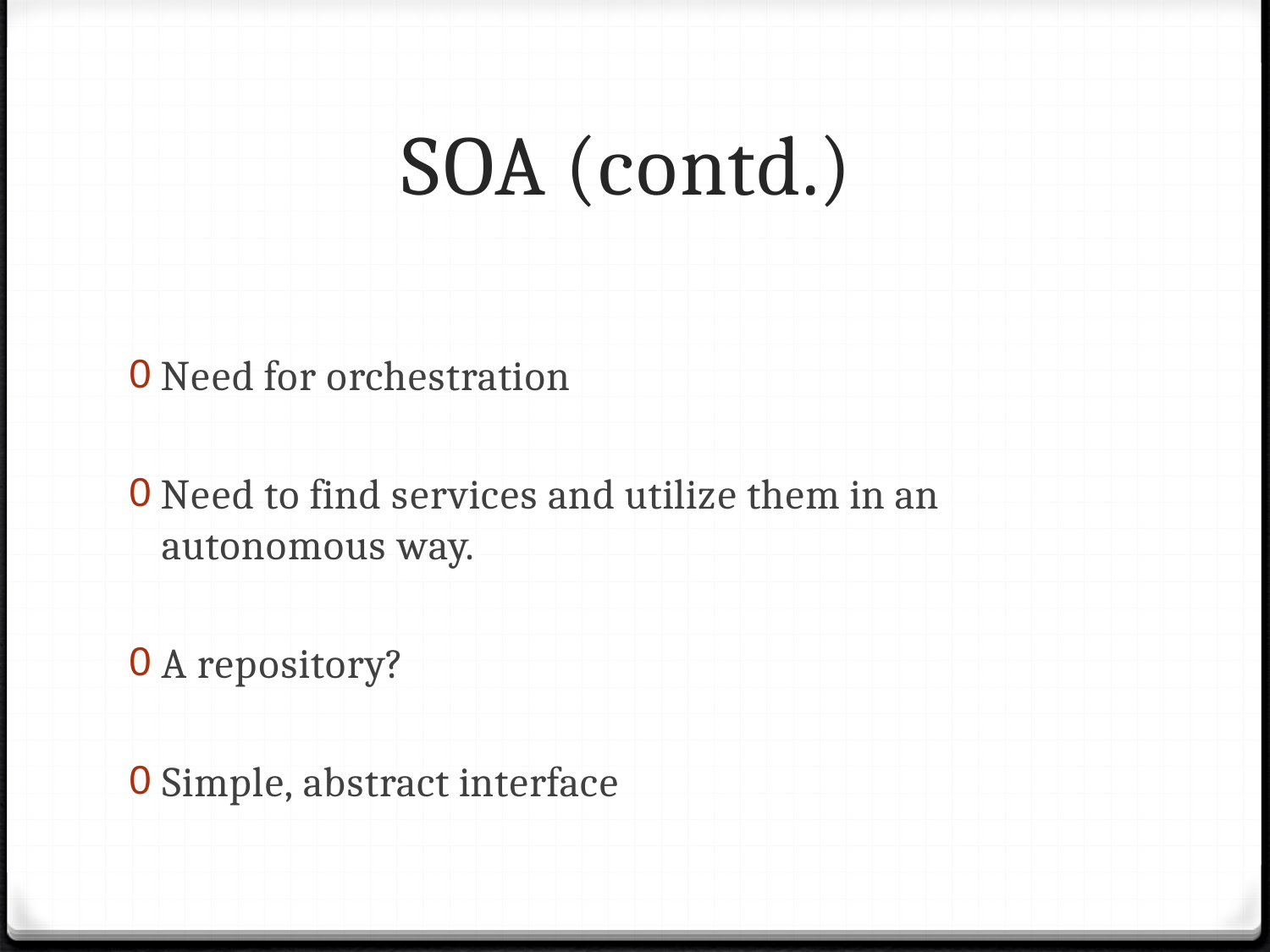

# SOA (contd.)

Need for orchestration

Need to find services and utilize them in an autonomous way.

A repository?

Simple, abstract interface